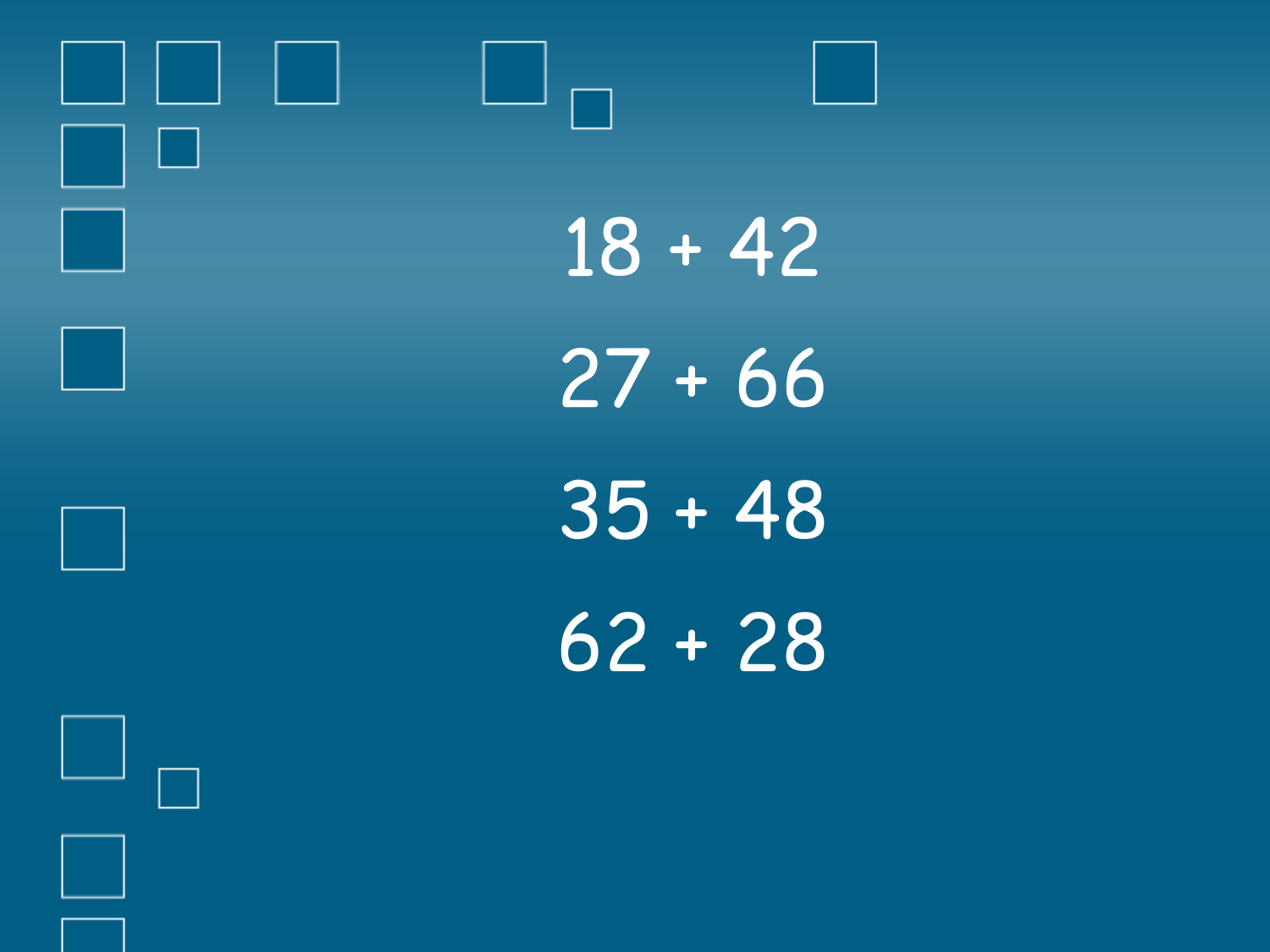

18 + 42
27 + 66
35 + 48
62 + 28